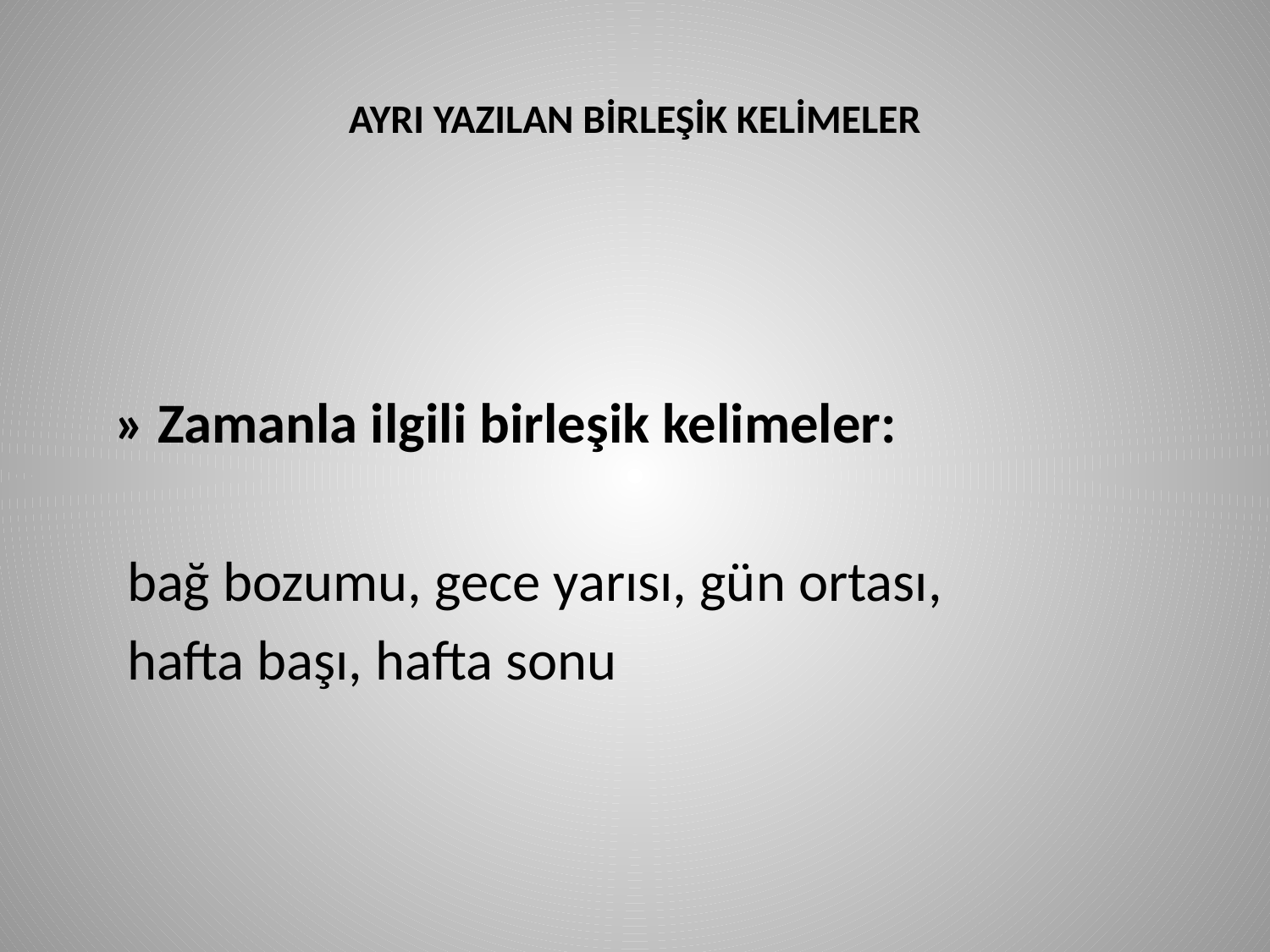

# AYRI YAZILAN BİRLEŞİK KELİMELER

   » Zamanla ilgili birleşik kelimeler:

    bağ bozumu, gece yarısı, gün ortası,
    hafta başı, hafta sonu